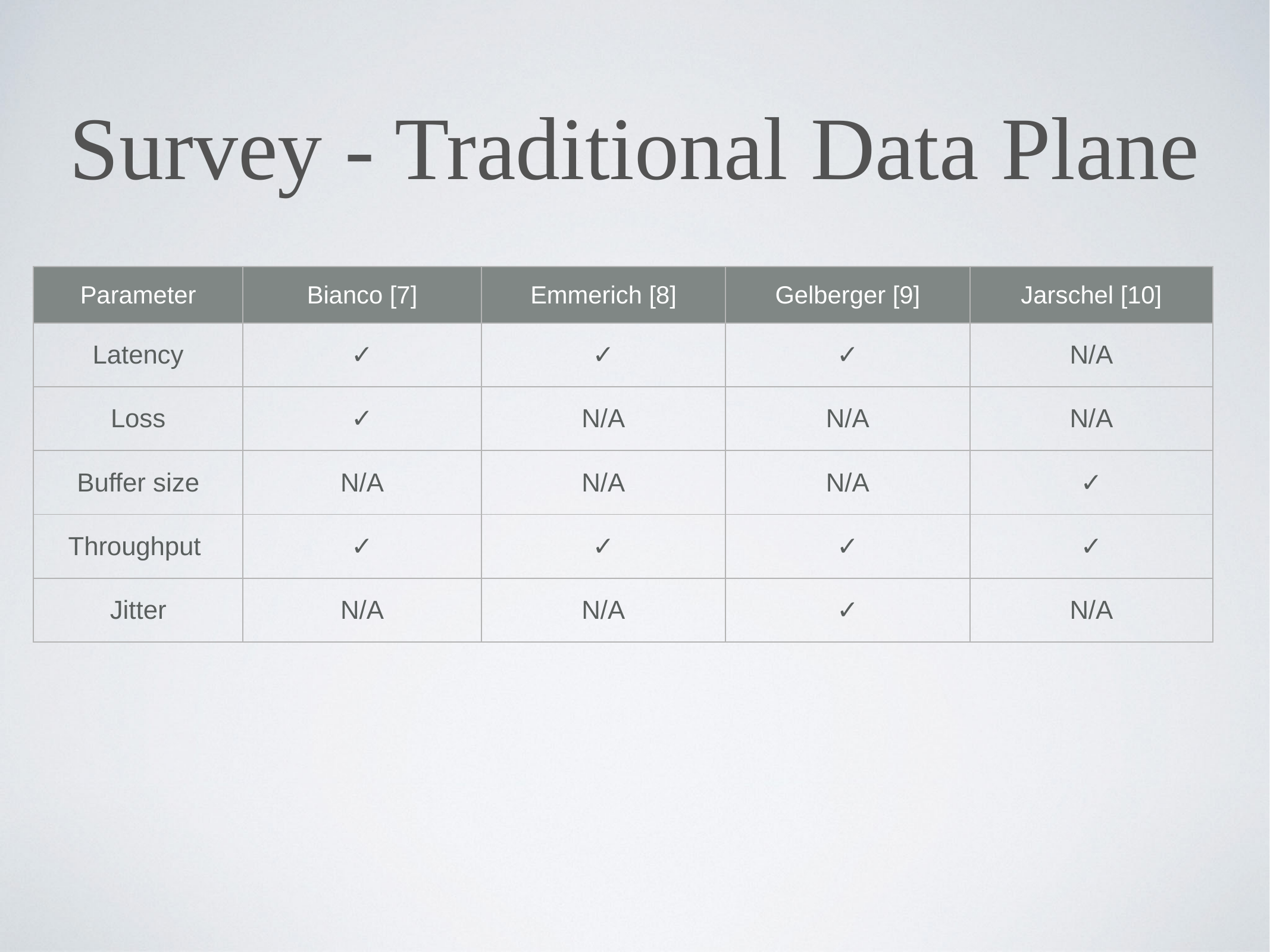

10
# Survey - Traditional Data Plane
| Parameter | Bianco [7] | Emmerich [8] | Gelberger [9] | Jarschel [10] |
| --- | --- | --- | --- | --- |
| Latency | ✓ | ✓ | ✓ | N/A |
| Loss | ✓ | N/A | N/A | N/A |
| Buffer size | N/A | N/A | N/A | ✓ |
| Throughput | ✓ | ✓ | ✓ | ✓ |
| Jitter | N/A | N/A | ✓ | N/A |